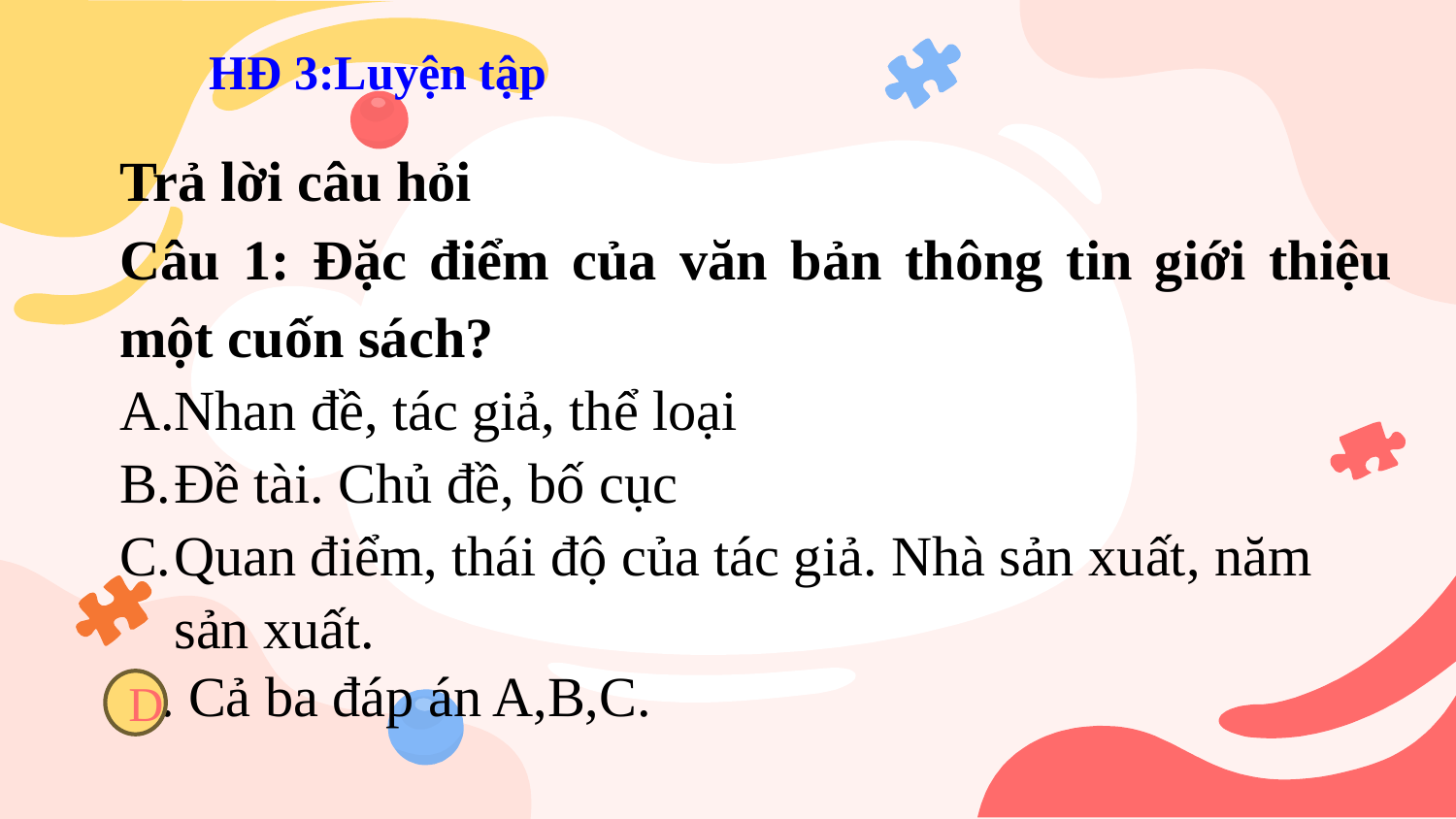

# HĐ 3:Luyện tập

Trả lời câu hỏi
Câu 1: Đặc điểm của văn bản thông tin giới thiệu một cuốn sách?
Nhan đề, tác giả, thể loại
Đề tài. Chủ đề, bố cục
Quan điểm, thái độ của tác giả. Nhà sản xuất, năm sản xuất.
D. Cả ba đáp án A,B,C.

D